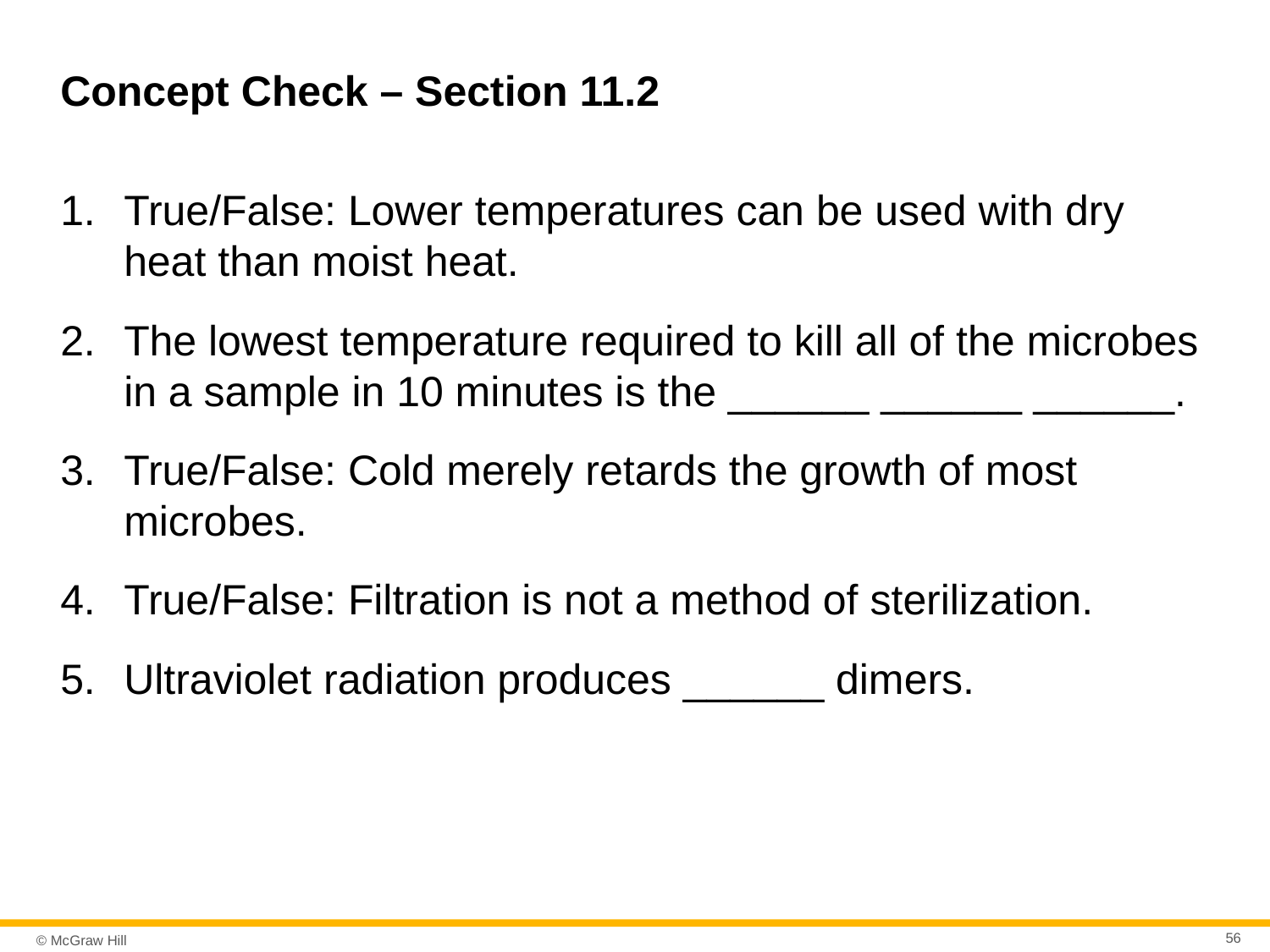

# Concept Check – Section 11.2
True/False: Lower temperatures can be used with dry heat than moist heat.
The lowest temperature required to kill all of the microbes in a sample in 10 minutes is the ______ ______ ______.
True/False: Cold merely retards the growth of most microbes.
True/False: Filtration is not a method of sterilization.
Ultraviolet radiation produces ______ dimers.